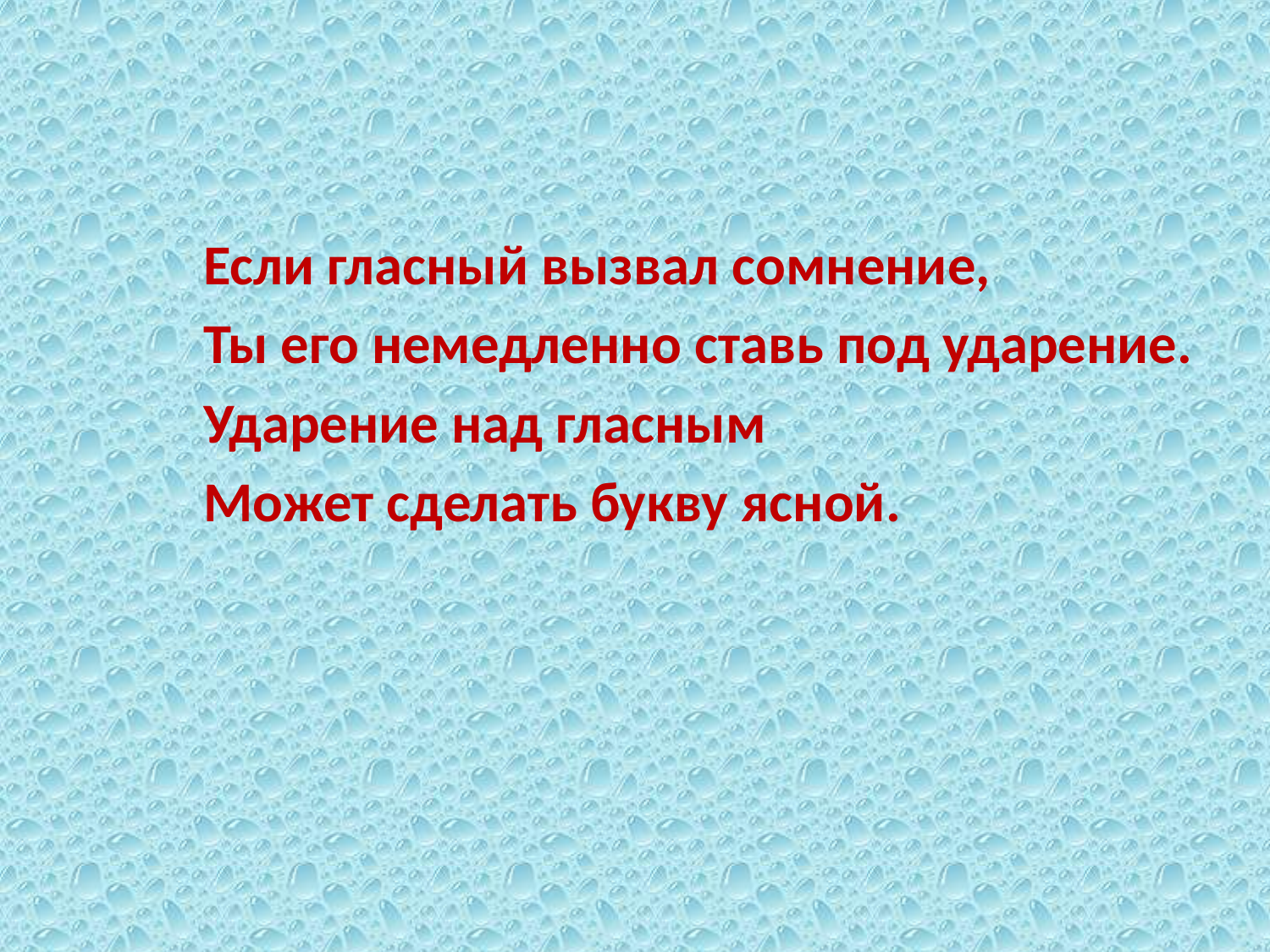

Если гласный вызвал сомнение,
          Ты его немедленно ставь под ударение.
          Ударение над гласным
          Может сделать букву ясной.